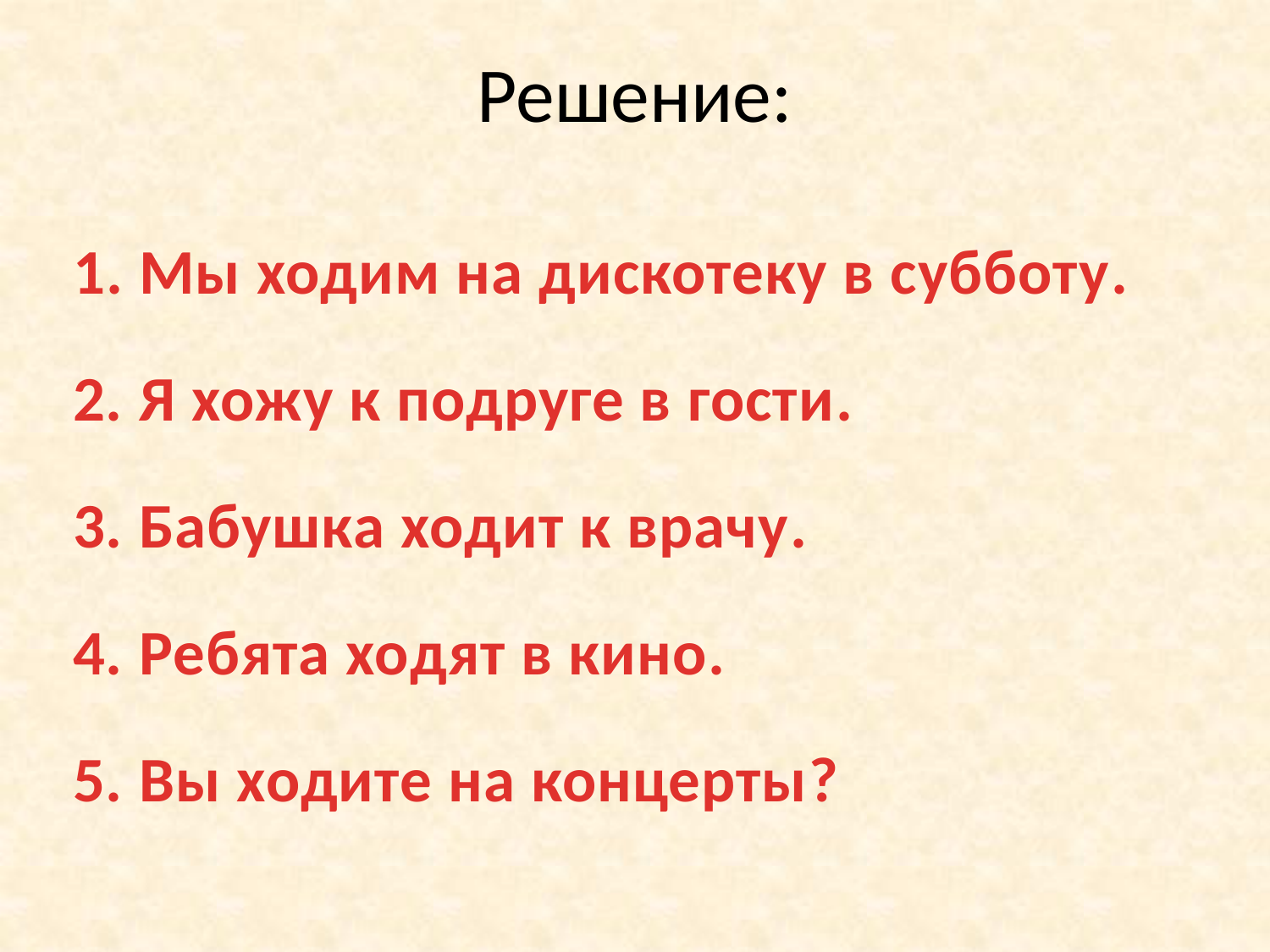

Решение:
1. Мы ходим на дискотеку в субботу.
2. Я хожу к подруге в гости.
3. Бабушка ходит к врачу.
4. Ребята ходят в кино.
5. Вы ходите на концерты?